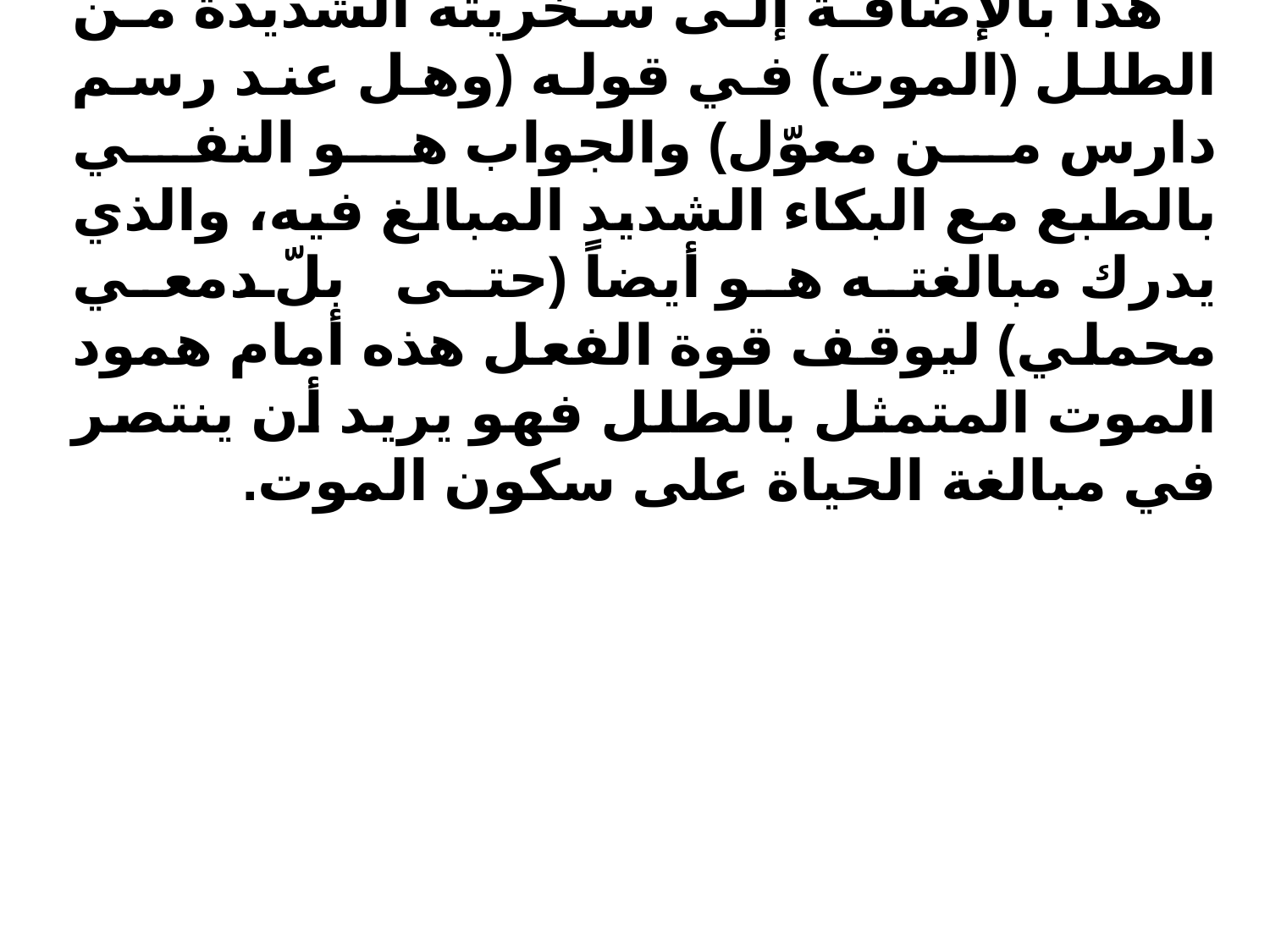

هذا بالإضافة إلى سخريته الشديدة من الطلل (الموت) في قوله (وهل عند رسم دارس من معوّل) والجواب هو النفي بالطبع مع البكاء الشديد المبالغ فيه، والذي يدرك مبالغته هو أيضاً (حتى بلّ دمعي محملي) ليوقف قوة الفعل هذه أمام همود الموت المتمثل بالطلل فهو يريد أن ينتصر في مبالغة الحياة على سكون الموت.